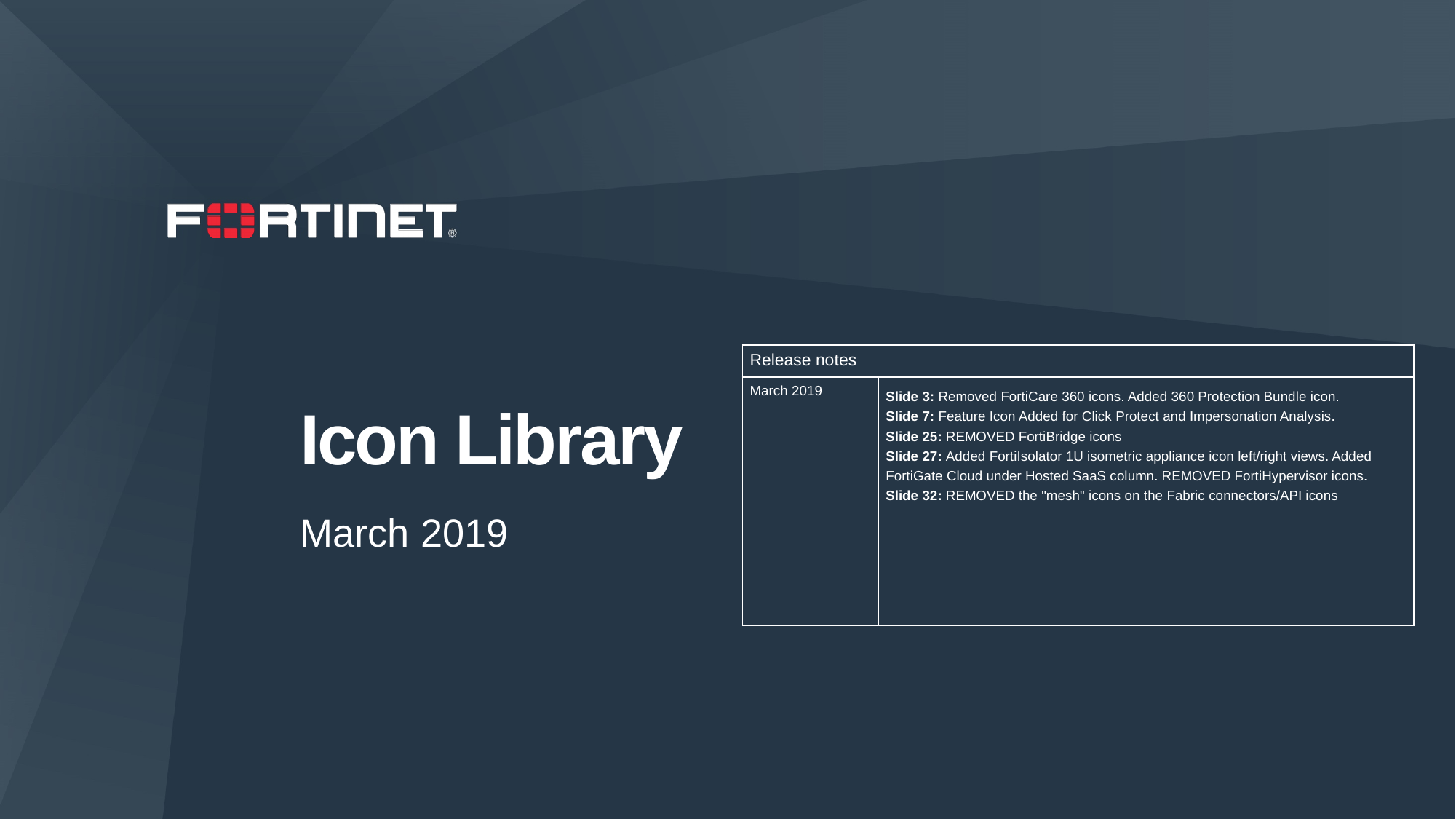

# Icon Library
| Release notes |  |
| --- | --- |
| March 2019 | Slide 3: Removed FortiCare 360 icons. Added 360 Protection Bundle icon. Slide 7: Feature Icon Added for Click Protect and Impersonation Analysis. Slide 25: REMOVED FortiBridge icons Slide 27: Added FortiIsolator 1U isometric appliance icon left/right views. Added FortiGate Cloud under Hosted SaaS column. REMOVED FortiHypervisor icons. Slide 32: REMOVED the "mesh" icons on the Fabric connectors/API icons |
March 2019